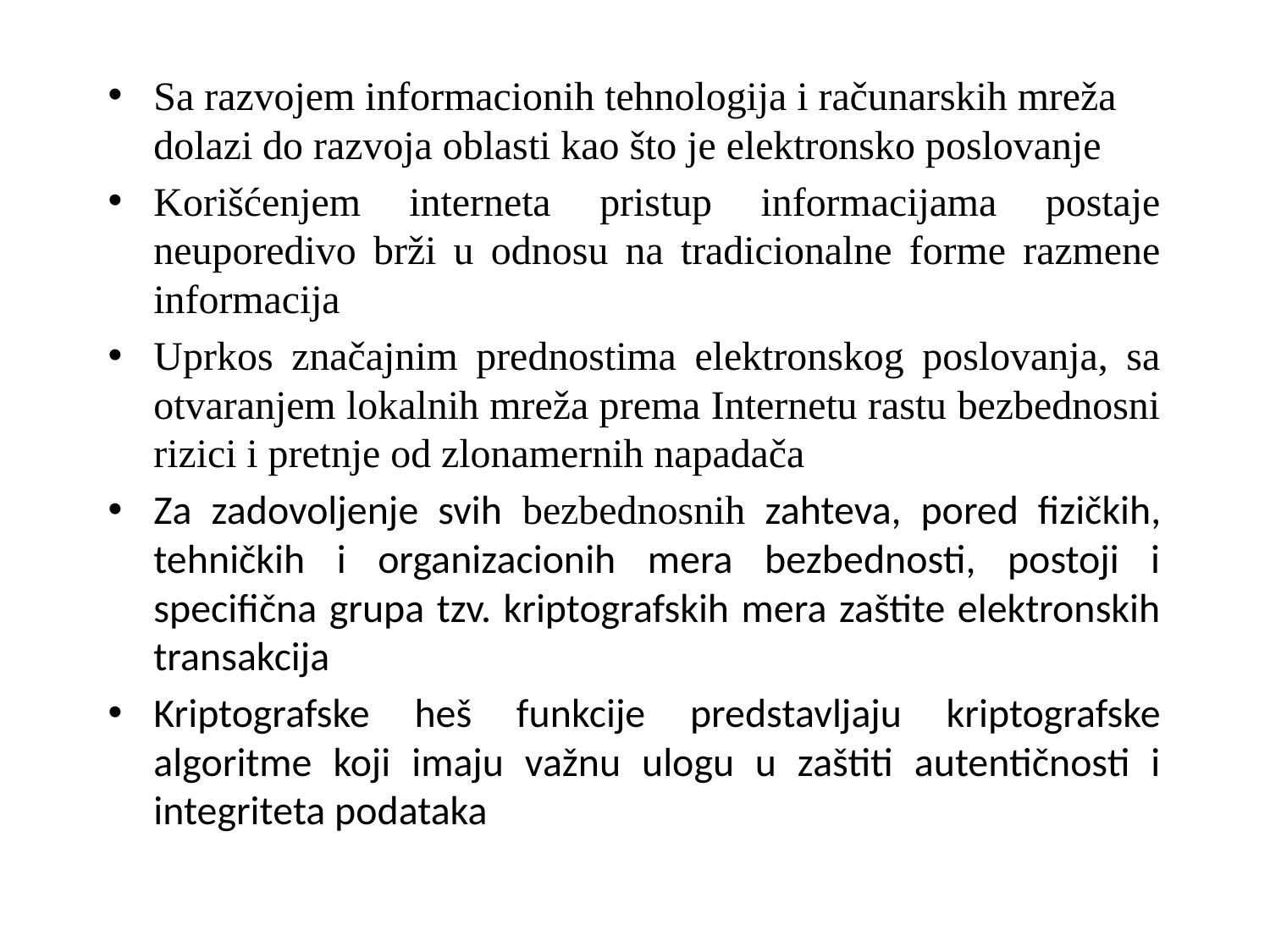

Sa razvojem informacionih tehnologija i računarskih mreža dolazi do razvoja oblasti kao što je elektronsko poslovanje
Korišćenjem interneta pristup informacijama postaje neuporedivo brži u odnosu na tradicionalne forme razmene informacija
Uprkos značajnim prednostima elektronskog poslovanja, sa otvaranjem lokalnih mreža prema Internetu rastu bezbednosni rizici i pretnje od zlonamernih napadača
Za zadovoljenje svih bezbednosnih zahteva, pored fizičkih, tehničkih i organizacionih mera bezbednosti, postoji i specifična grupa tzv. kriptografskih mera zaštite elektronskih transakcija
Kriptografske heš funkcije predstavljaju kriptografske algoritme koji imaju važnu ulogu u zaštiti autentičnosti i integriteta podataka